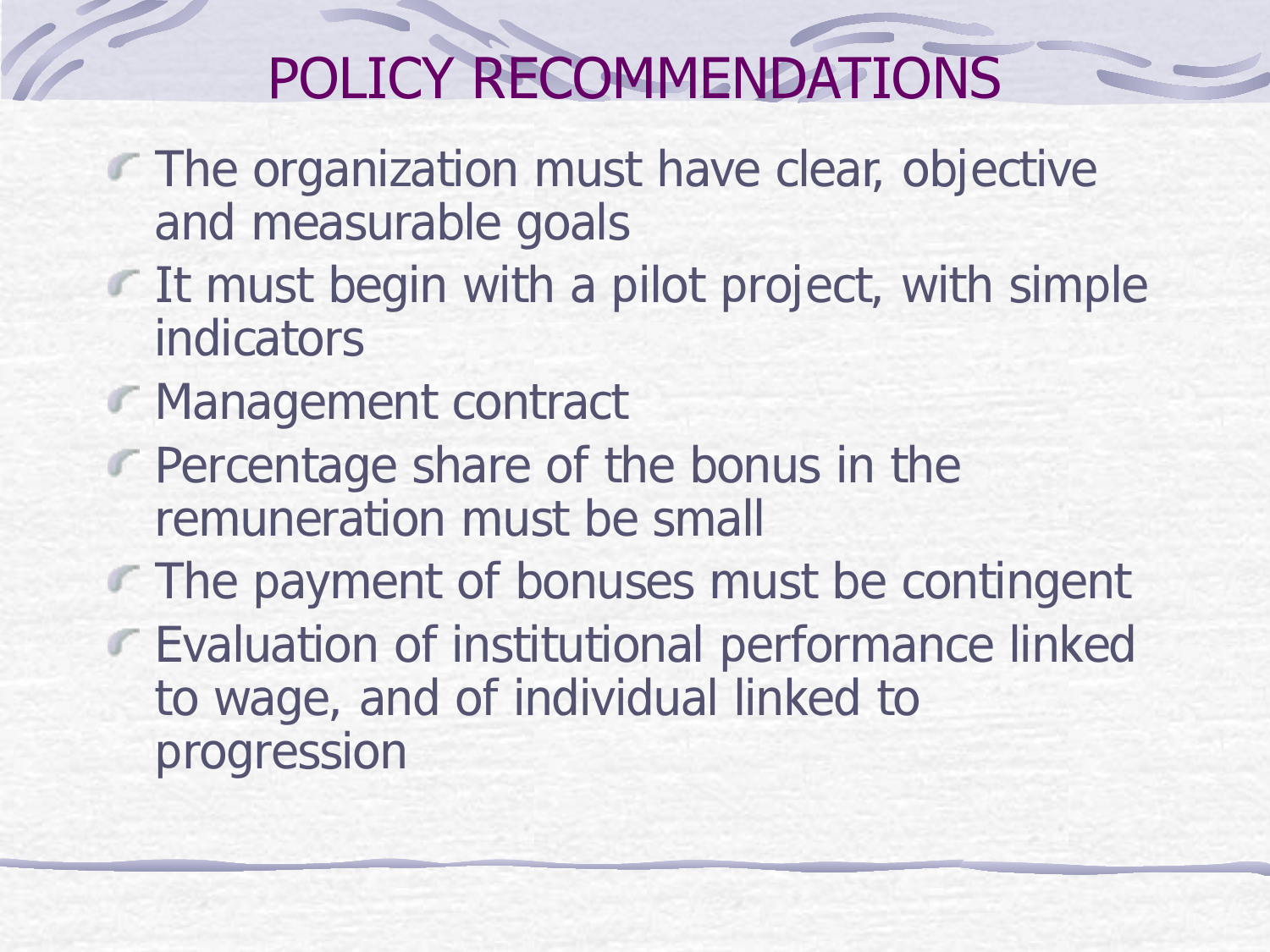

# POLICY RECOMMENDATIONS
The organization must have clear, objective and measurable goals
It must begin with a pilot project, with simple indicators
Management contract
Percentage share of the bonus in the remuneration must be small
The payment of bonuses must be contingent
Evaluation of institutional performance linked to wage, and of individual linked to progression